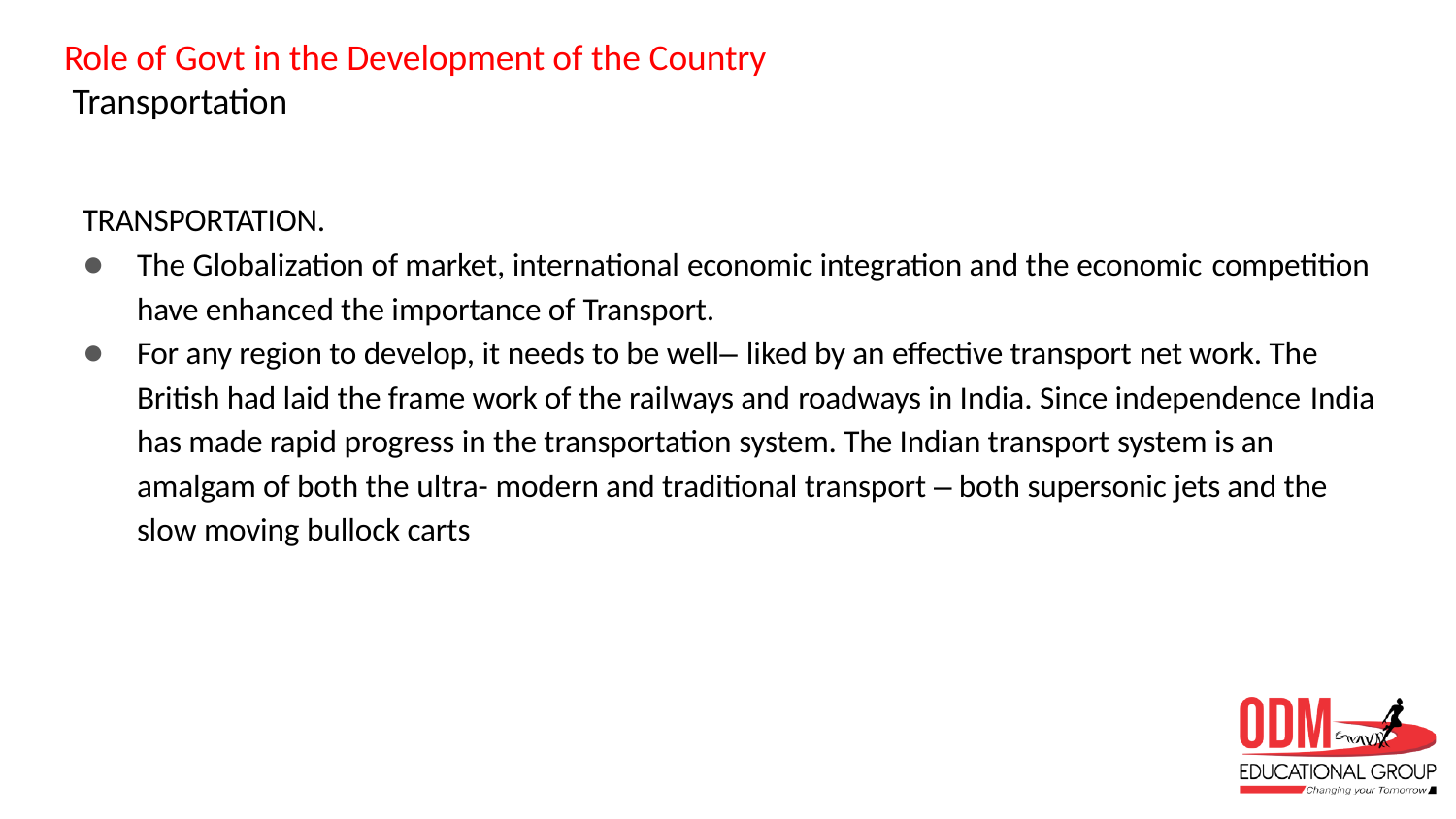

# Role of Govt in the Development of the Country  Transportation
TRANSPORTATION.
The Globalization of market, international economic integration and the economic competition
have enhanced the importance of Transport.
For any region to develop, it needs to be well– liked by an effective transport net work. The  British had laid the frame work of the railways and roadways in India. Since independence India
has made rapid progress in the transportation system. The Indian transport system is an  amalgam of both the ultra- modern and traditional transport – both supersonic jets and the  slow moving bullock carts